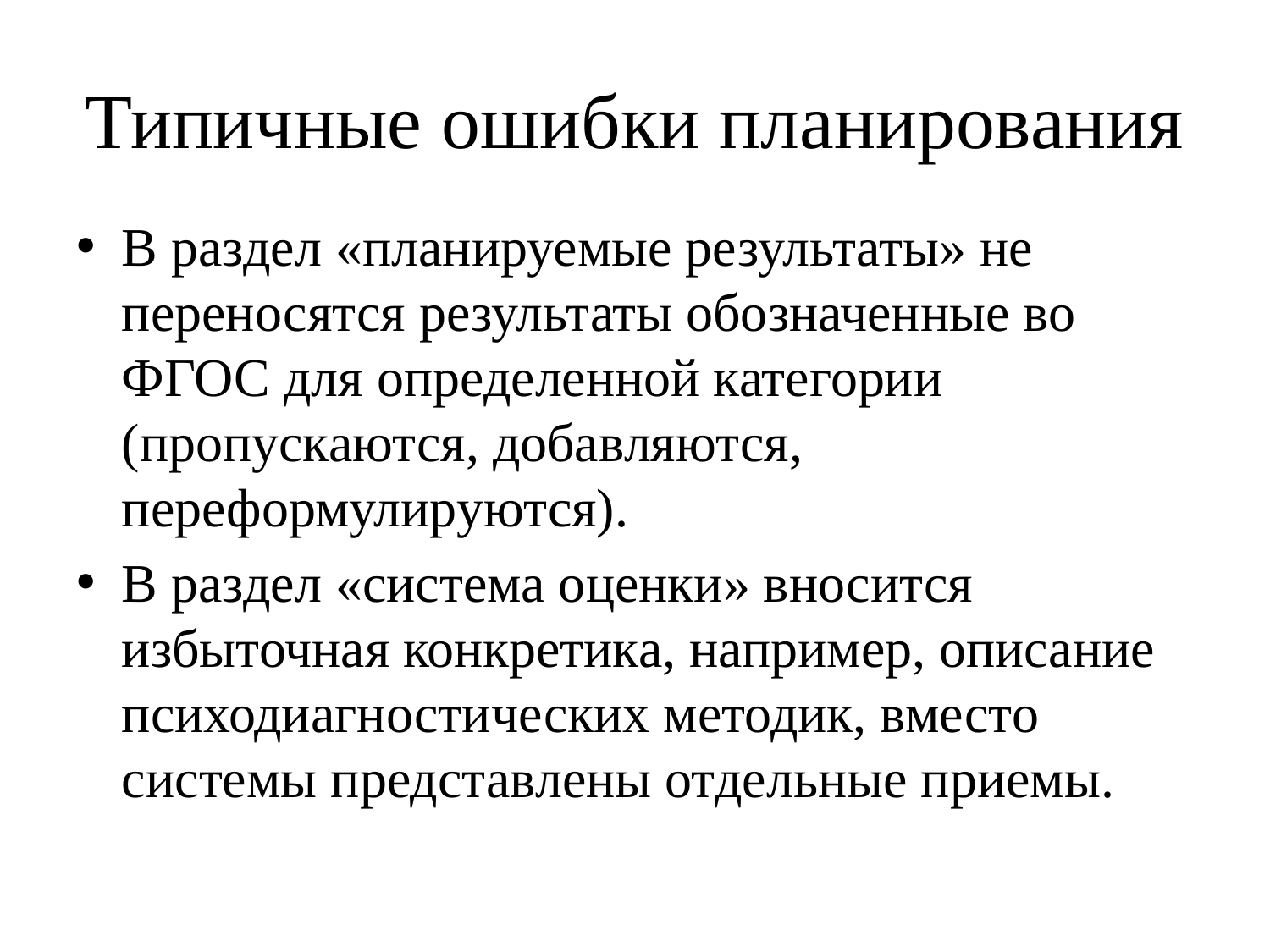

# Типичные ошибки планирования
В раздел «планируемые результаты» не переносятся результаты обозначенные во ФГОС для определенной категории (пропускаются, добавляются, переформулируются).
В раздел «система оценки» вносится избыточная конкретика, например, описание психодиагностических методик, вместо системы представлены отдельные приемы.